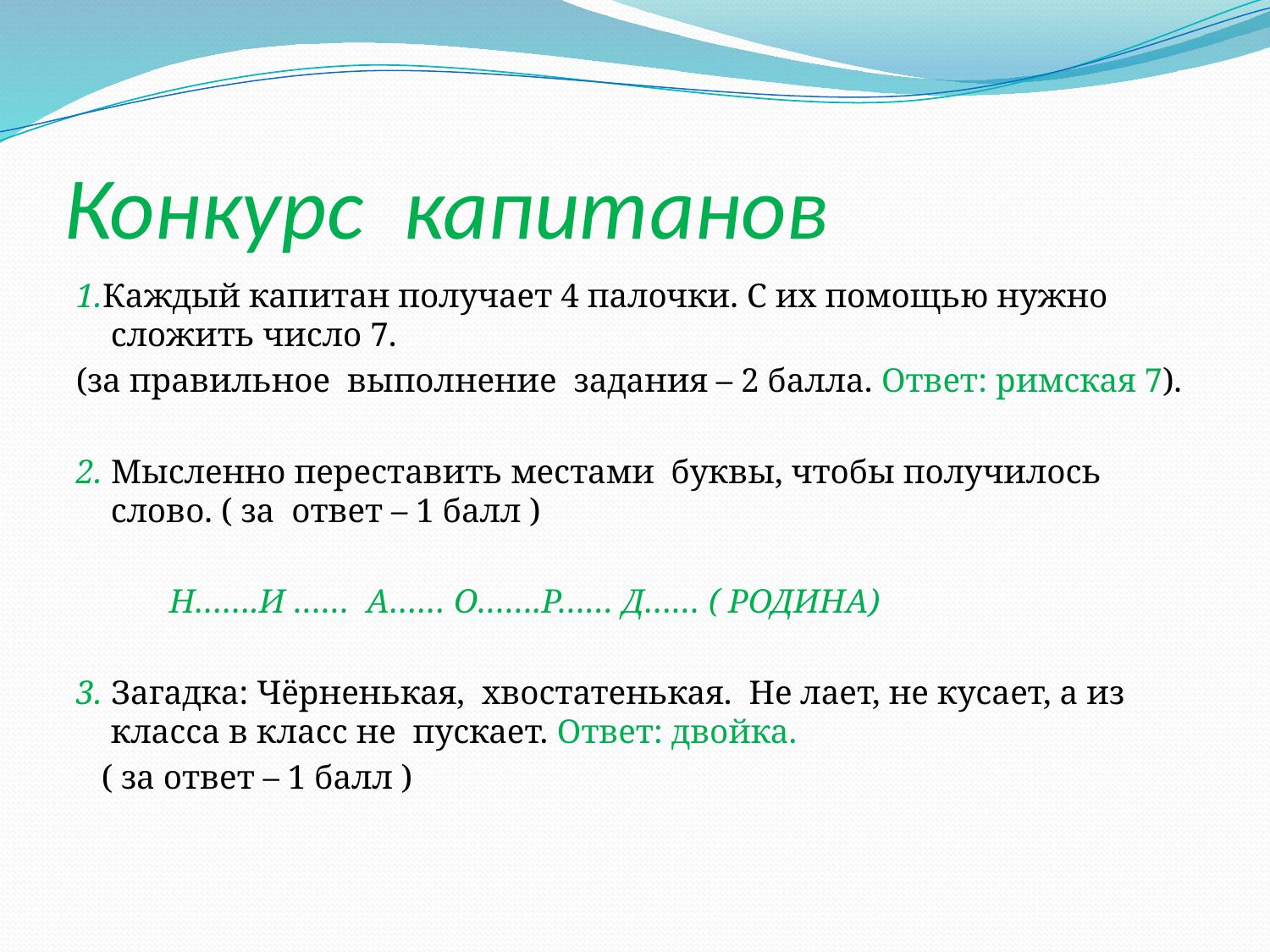

# Конкурс  капитанов
1.Каждый капитан получает 4 палочки. С их помощью нужно сложить число 7.
(за правильное  выполнение  задания – 2 балла. Ответ: римская 7).

2. Мысленно переставить местами  буквы, чтобы получилось слово. ( за  ответ – 1 балл )

           Н…….И ……  А…… О…….Р…… Д…… ( РОДИНА)

3. Загадка: Чёрненькая,  хвостатенькая.  Не лает, не кусает, а из  класса в класс не  пускает. Ответ: двойка.
   ( за ответ – 1 балл )